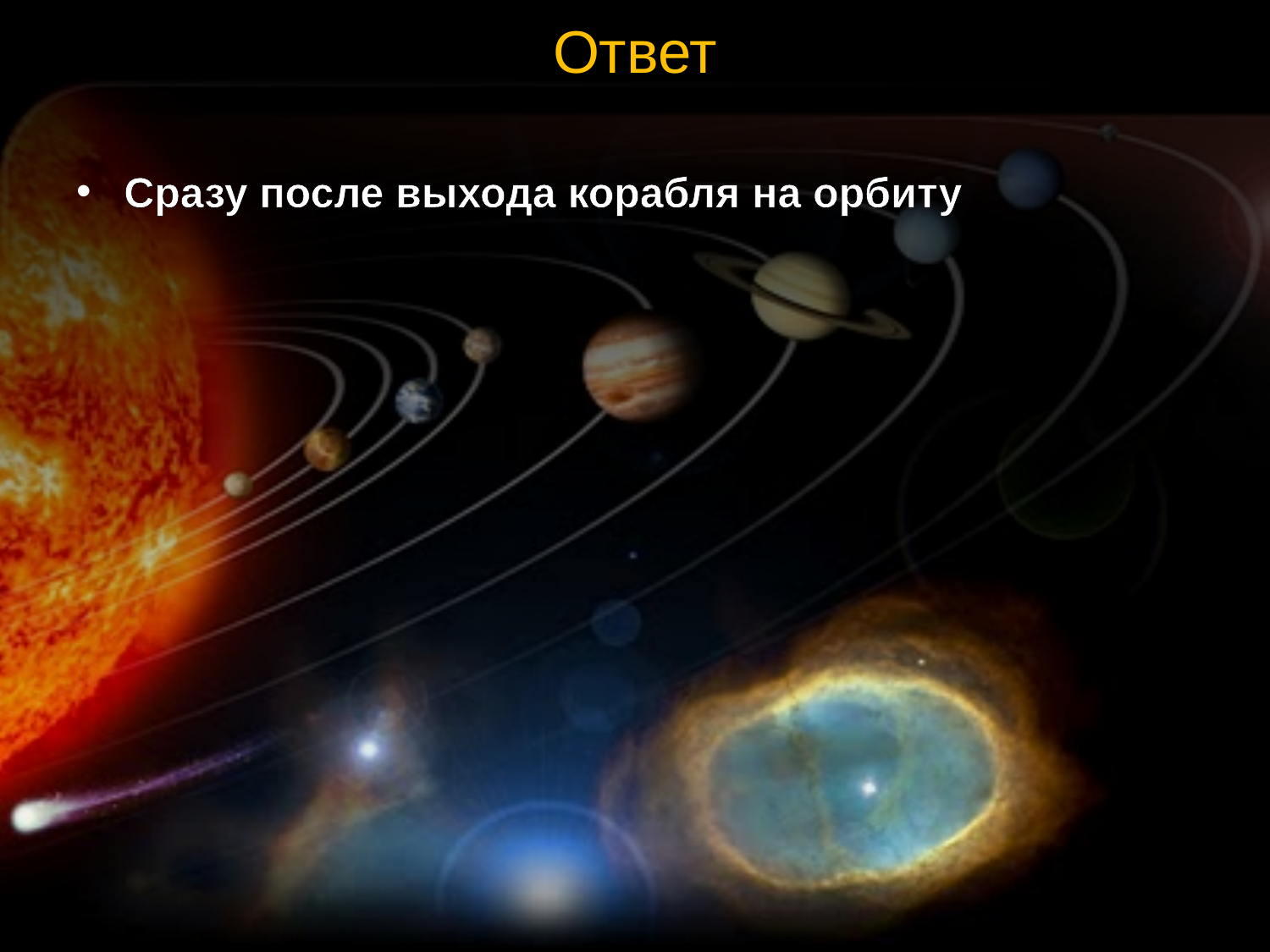

# Ответ
Сразу после выхода корабля на орбиту